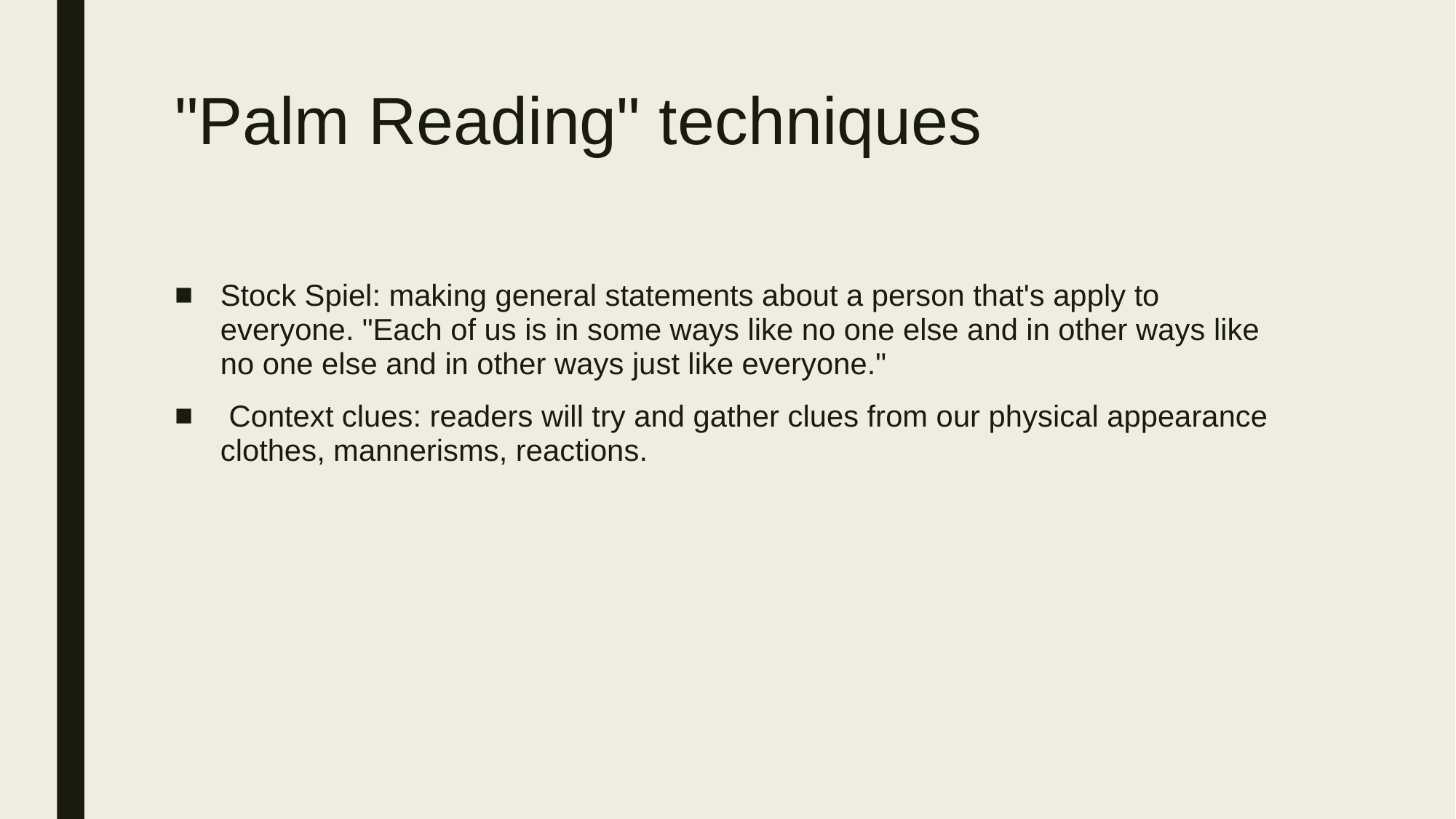

# "Palm Reading" techniques
Stock Spiel: making general statements about a person that's apply to everyone. "Each of us is in some ways like no one else and in other ways like no one else and in other ways just like everyone."
 Context clues: readers will try and gather clues from our physical appearance clothes, mannerisms, reactions.